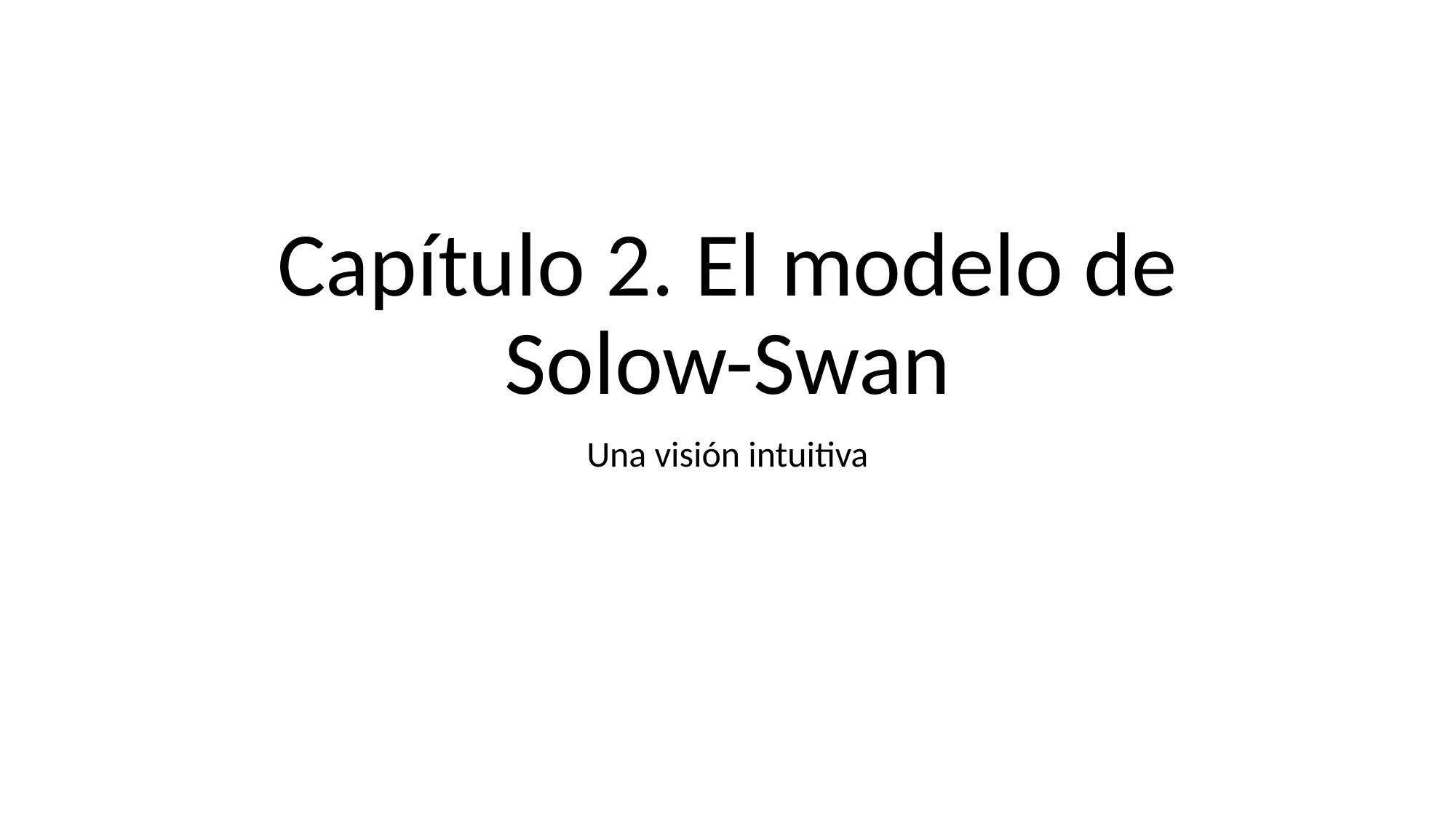

# Capítulo 2. El modelo de Solow-Swan
Una visión intuitiva